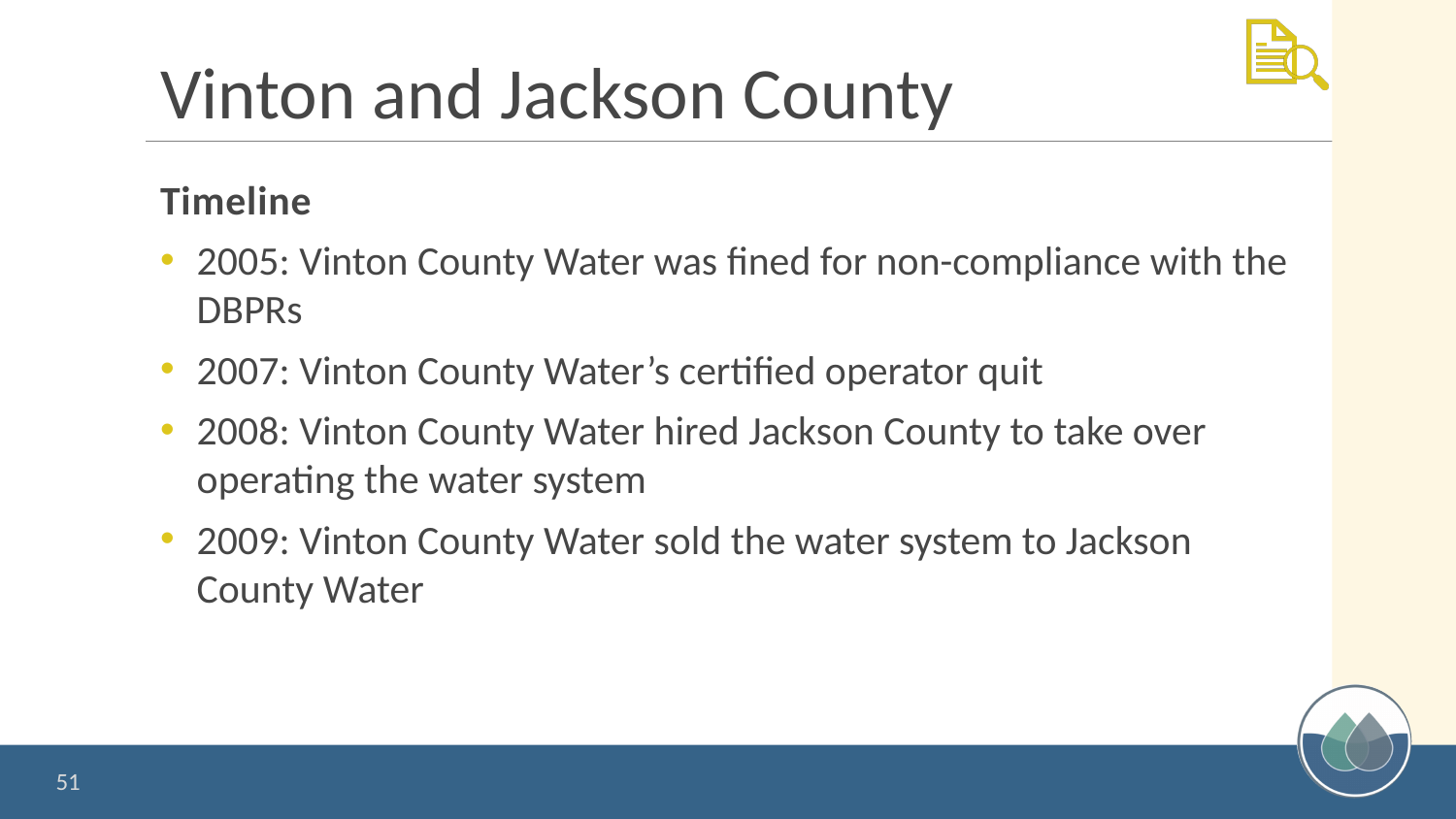

# Vinton and Jackson County
Timeline
2005: Vinton County Water was fined for non-compliance with the DBPRs
2007: Vinton County Water’s certified operator quit
2008: Vinton County Water hired Jackson County to take over operating the water system
2009: Vinton County Water sold the water system to Jackson County Water

51